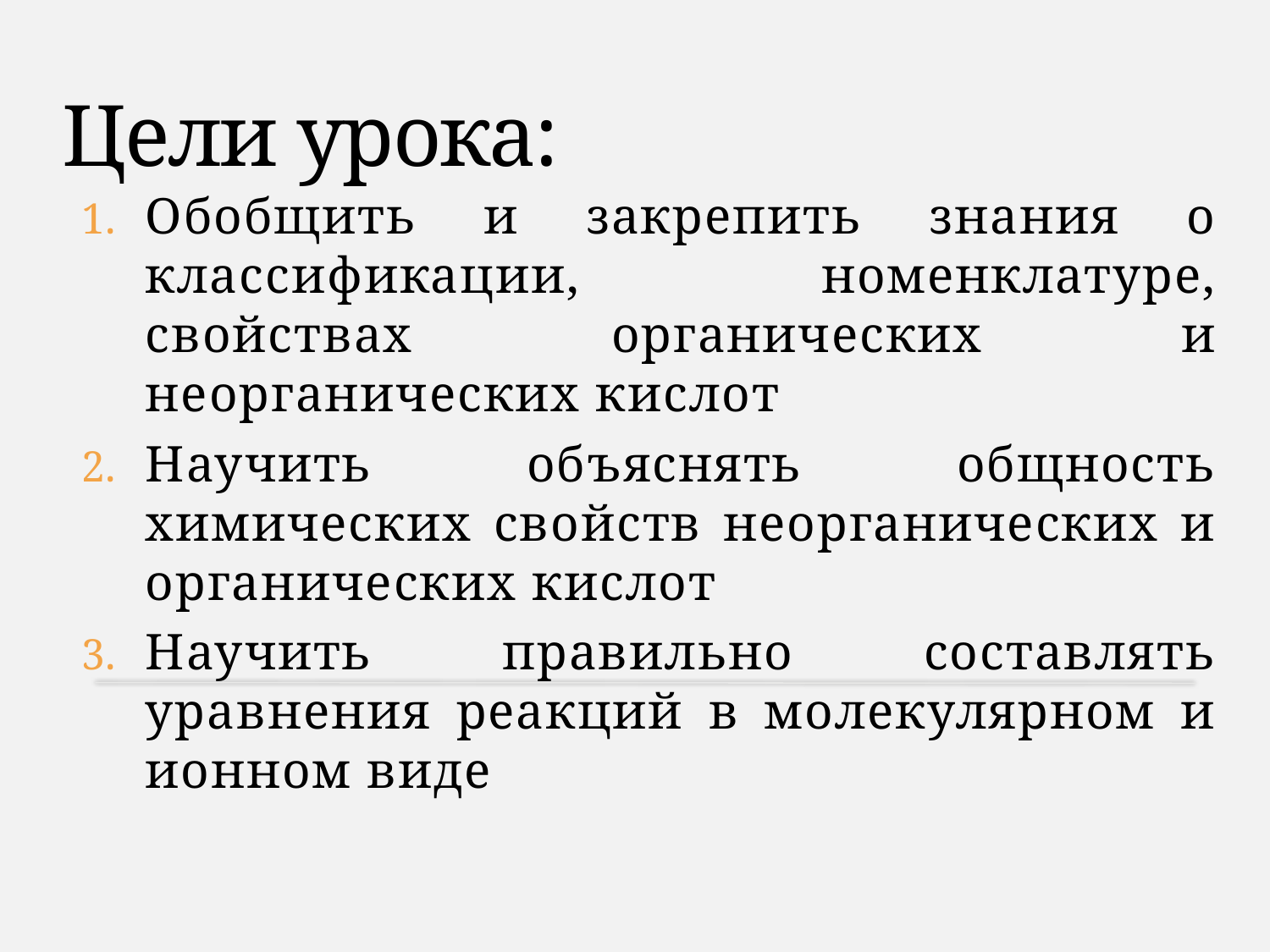

# Цели урока:
Обобщить и закрепить знания о классификации, номенклатуре, свойствах органических и неорганических кислот
Научить объяснять общность химических свойств неорганических и органических кислот
Научить правильно составлять уравнения реакций в молекулярном и ионном виде